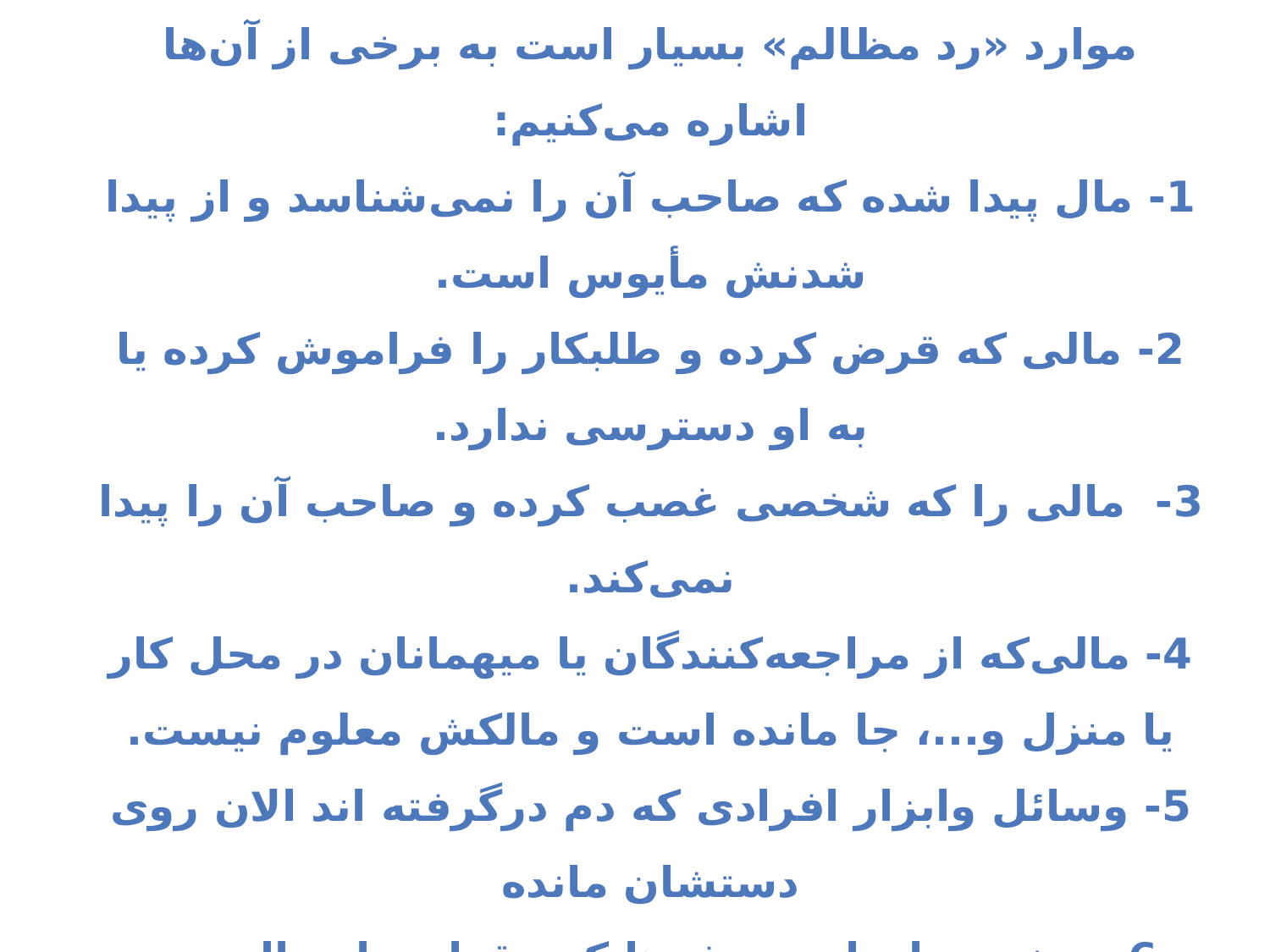

# س3)درچه مواردی ردمظالم متصوراست؟ موارد «رد مظالم» بسیار است به برخی از آن‌ها اشاره می‌کنیم: 1- مال پیدا شده که صاحب آن را نمی‌شناسد و از پیدا شدنش مأیوس است. 2- مالی که قرض کرده و طلبکار را فراموش کرده یا به او دسترسی ندارد. 3-  مالی را که شخصی غصب کرده و صاحب آن را پیدا نمی‌کند. 4- مالی‌که از مراجعه‌کنندگان یا میهمانان در محل کار یا منزل و...، جا مانده است و مالکش معلوم نیست. 5- وسائل وابزار افرادی که دم درگرفته اند الان روی دستشان مانده 6- برخی صاحبان  حرفه‌ها که مقداری از مال، نزد آنان می‌ماند و دارای ارزش می‌باشد و صاحبان آن را نمی‌شناسند. مانندخیاطها وزرگرها